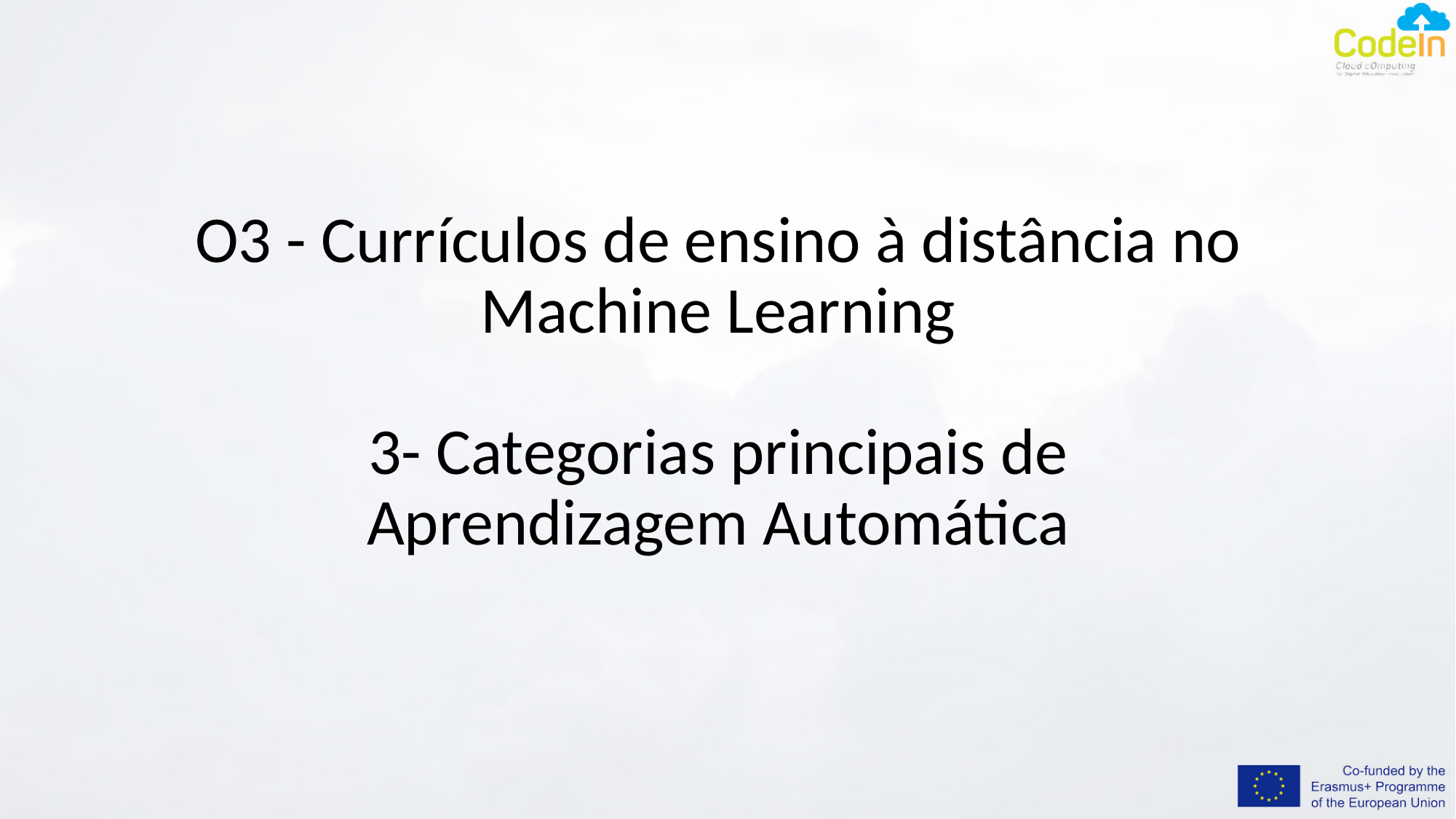

# O3 - Currículos de ensino à distância no Machine Learning 3- Categorias principais de Aprendizagem Automática